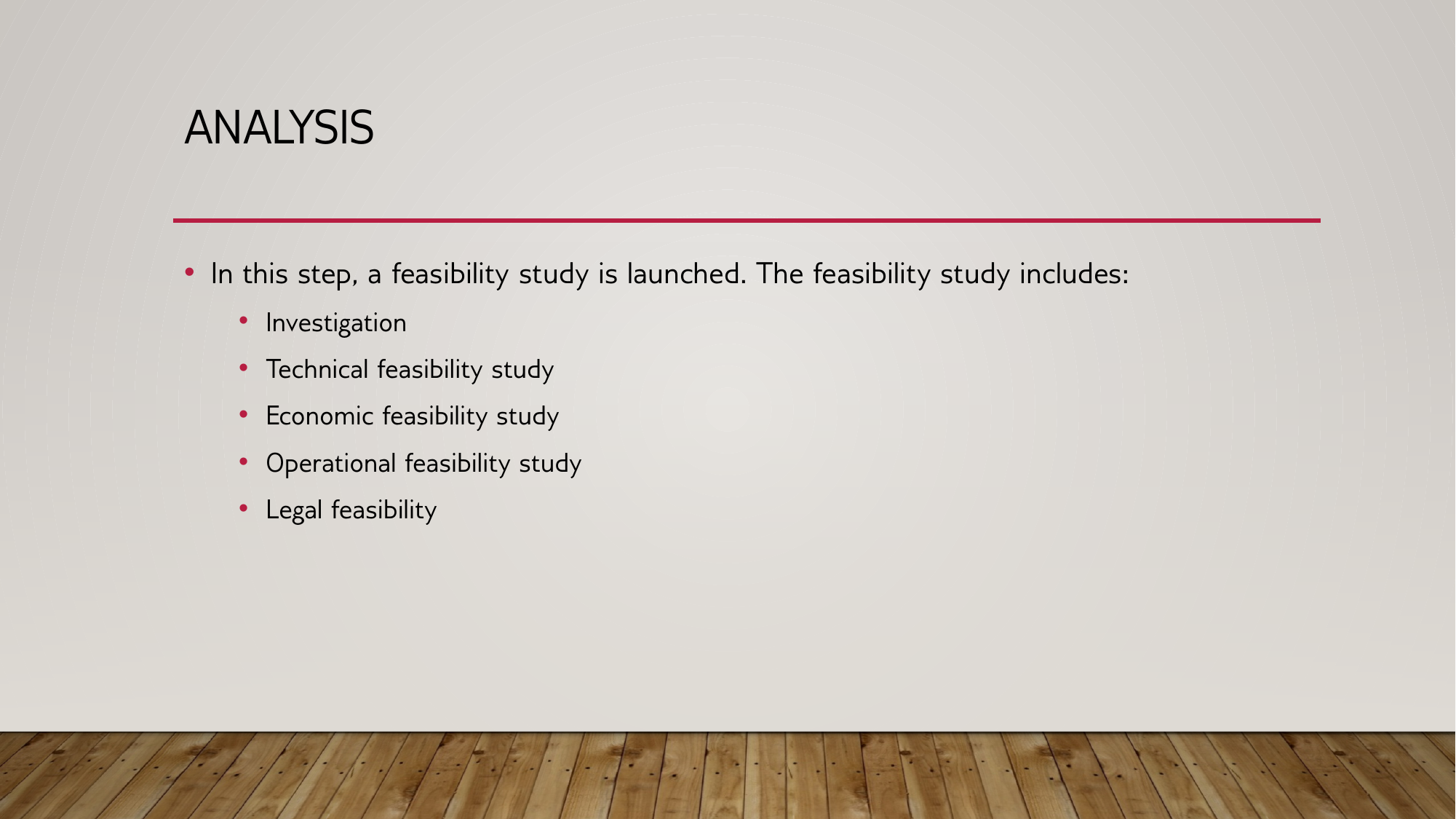

# analysis
In this step, a feasibility study is launched. The feasibility study includes:
Investigation
Technical feasibility study
Economic feasibility study
Operational feasibility study
Legal feasibility